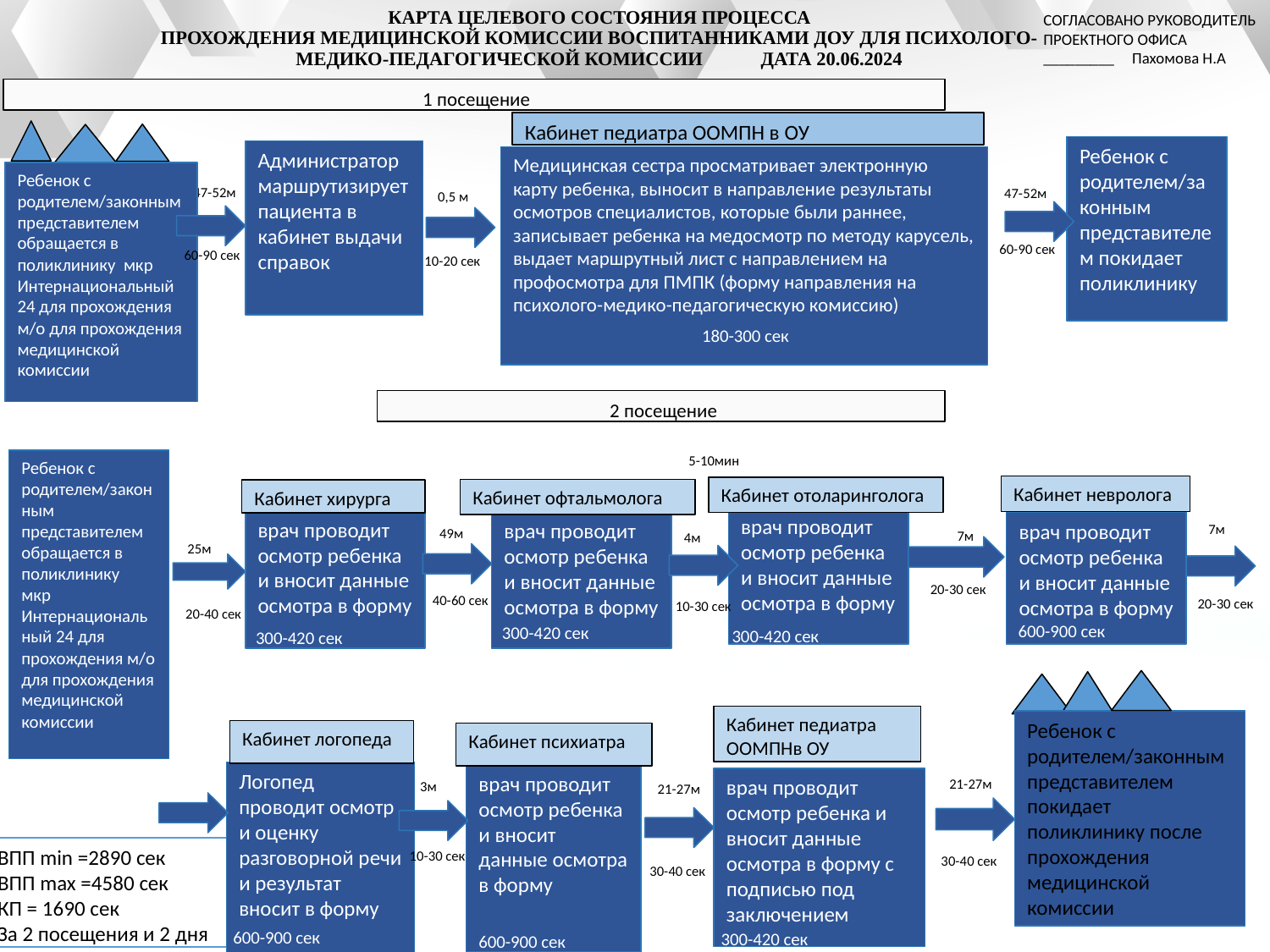

# КАРТА ЦЕЛЕВОГО СОСТОЯНИЯ ПРОЦЕССА ПРОХОЖДЕНИЯ МЕДИЦИНСКОЙ КОМИССИИ ВОСПИТАННИКАМИ ДОУ ДЛЯ ПСИХОЛОГО-МЕДИКО-ПЕДАГОГИЧЕСКОЙ КОМИССИИ            ДАТА 20.06.2024
СОГЛАСОВАНО РУКОВОДИТЕЛЬ
ПРОЕКТНОГО ОФИСА
_________     Пахомова Н.А
 1 посещение
Кабинет педиатра ООМПН в ОУ

Ребенок с родителем/законным представителем покидает поликлинику
Администратор маршрутизирует пациента в кабинет выдачи справок
Медицинская сестра просматривает электронную карту ребенка, выносит в направление результаты осмотров специалистов, которые были раннее, записывает ребенка на медосмотр по методу карусель, выдает маршрутный лист с направлением на профосмотра для ПМПК (форму направления на психолого-медико-педагогическую комиссию)
Ребенок с родителем/законным представителем обращается в поликлинику  мкр Интернациональный 24 для прохождения м/о для прохождения медицинской комиссии
47-52м
47-52м
0,5 м

60-90 сек
60-90 сек
10-20 сек
180-300 сек
 2 посещение
5-7мин
5-10мин
Ребенок с родителем/законным представителем обращается в поликлинику  мкр Интернациональный 24 для прохождения м/о для прохождения медицинской комиссии
Кабинет невролога
Кабинет отоларинголога
Кабинет офтальмолога
Кабинет хирурга
врач проводит осмотр ребенка и вносит данные осмотра в форму
врач проводит осмотр ребенка и вносит данные осмотра в форму
врач проводит осмотр ребенка и вносит данные осмотра в форму
врач проводит осмотр ребенка и вносит данные осмотра в форму
7м
49м
7м
4м
25м

20-30 сек
40-60 сек
20-30 сек
10-30 сек
20-40 сек
600-900 сек
300-420 сек
300-420 сек
300-420 сек

Кабинет педиатра ООМПНв ОУ
Ребенок с родителем/законным представителем покидает поликлинику после прохождения медицинской комиссии
специалистов
Кабинет логопеда
Кабинет психиатра
Логопед проводит осмотр и оценку разговорной речи и результат вносит в форму
врач проводит осмотр ребенка и вносит данные осмотра в форму
врач проводит осмотр ребенка и вносит данные осмотра в форму с подписью под заключением
21-27м
3м
21-27м

10-15мин
ВПП min =2890 сек
ВПП max =4580 сек
КП = 1690 сек
За 2 посещения и 2 дня
10-30 сек
30-40 сек
30-40 сек
5-7мин
10-15мин
600-900 сек
300-420 сек
600-900 сек